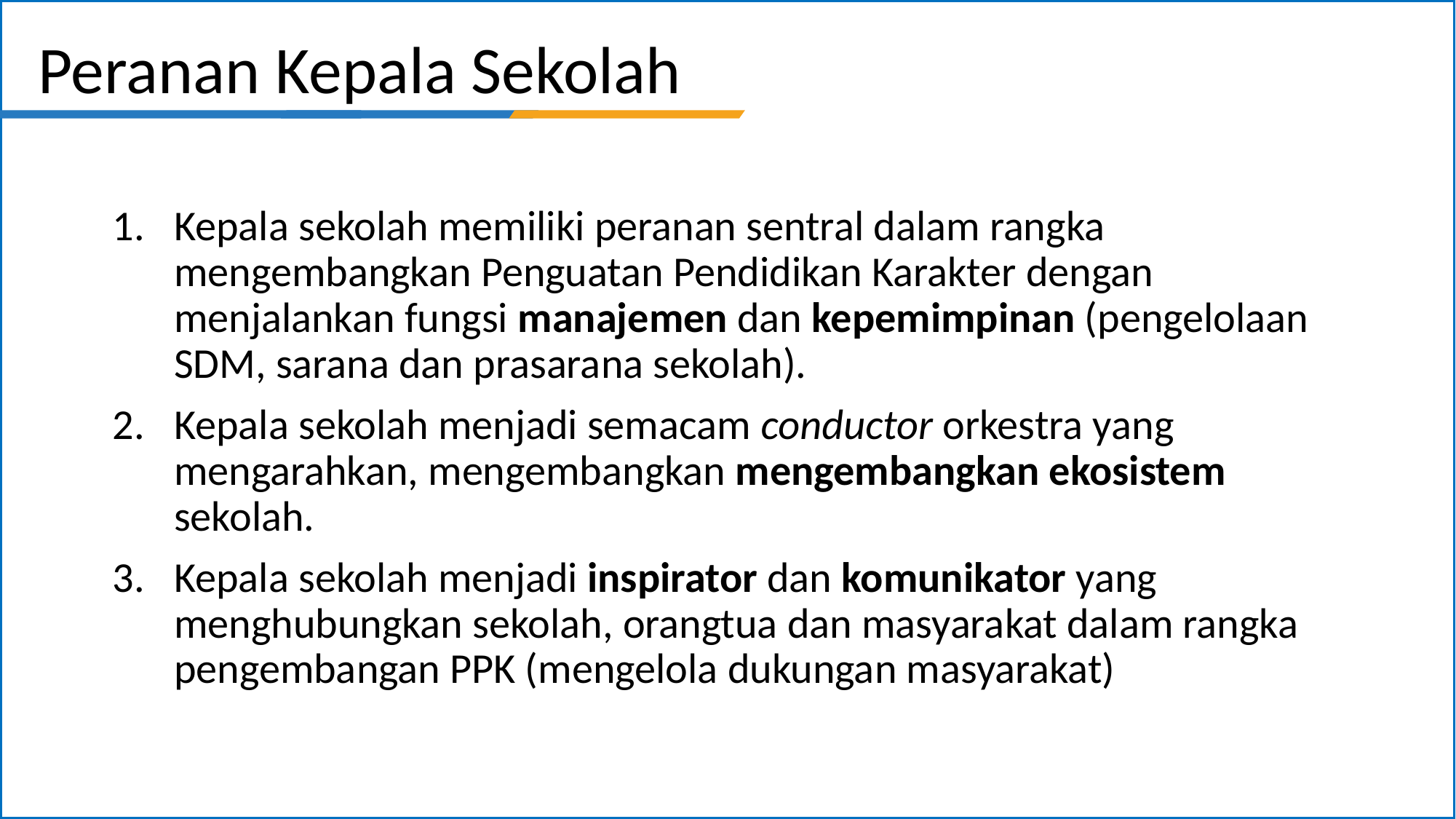

# Peranan Kepala Sekolah

Kepala sekolah memiliki peranan sentral dalam rangka mengembangkan Penguatan Pendidikan Karakter dengan menjalankan fungsi manajemen dan kepemimpinan (pengelolaan SDM, sarana dan prasarana sekolah).
Kepala sekolah menjadi semacam conductor orkestra yang mengarahkan, mengembangkan mengembangkan ekosistem sekolah.
Kepala sekolah menjadi inspirator dan komunikator yang menghubungkan sekolah, orangtua dan masyarakat dalam rangka pengembangan PPK (mengelola dukungan masyarakat)